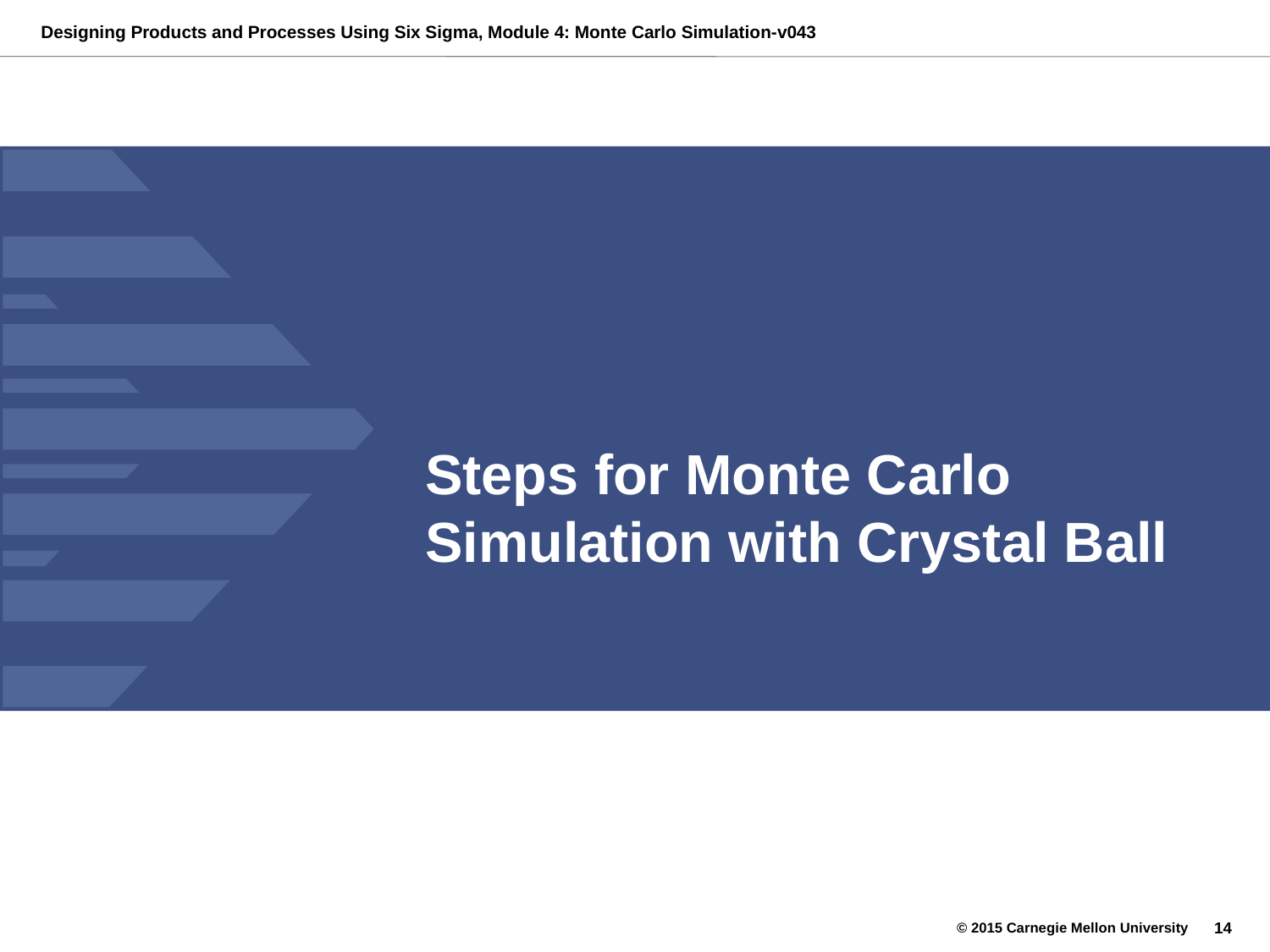

Steps for Monte Carlo Simulation with Crystal Ball